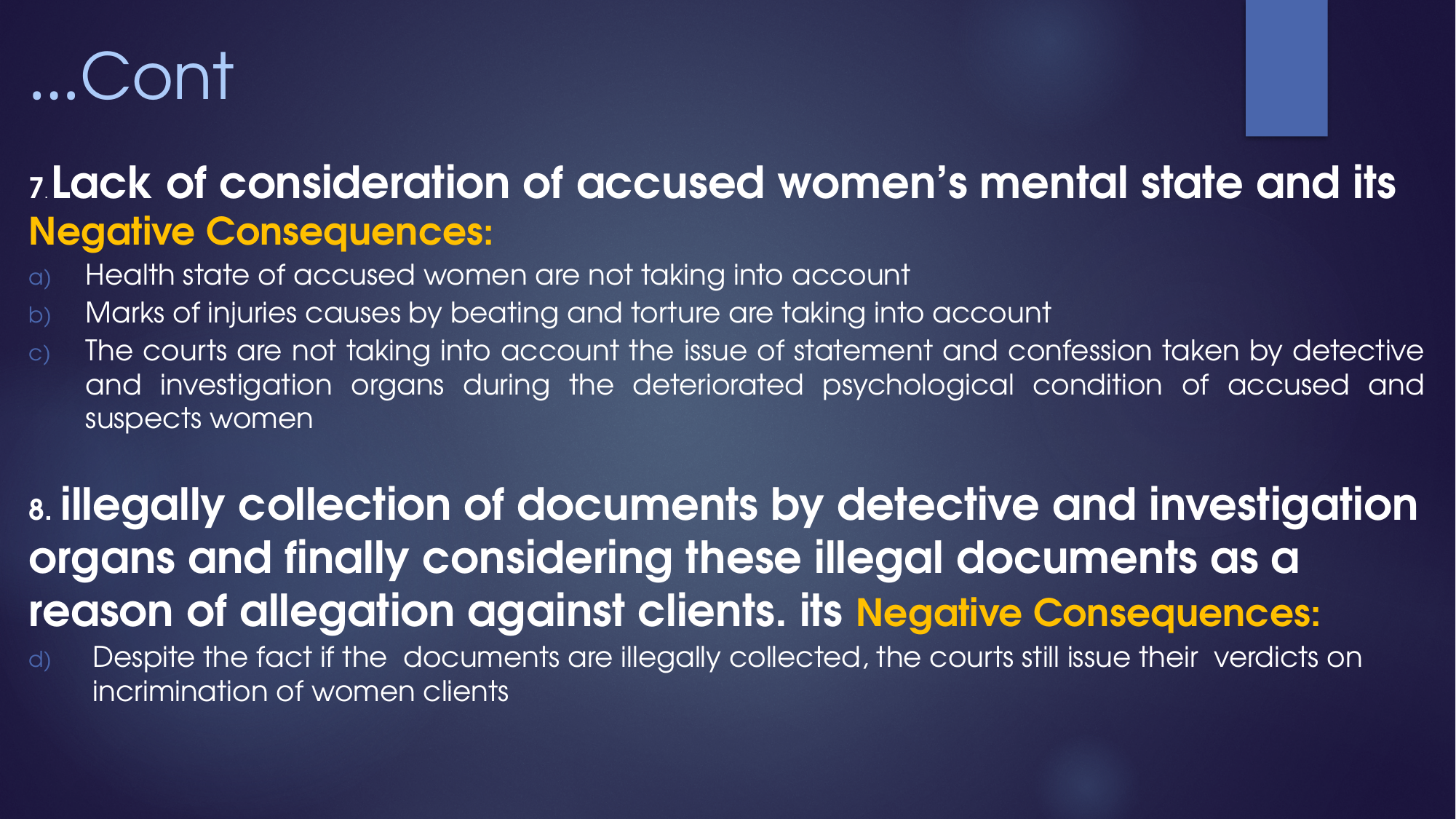

# Cont…
7. Lack of consideration of accused women’s mental state and its Negative Consequences:
Health state of accused women are not taking into account
Marks of injuries causes by beating and torture are taking into account
The courts are not taking into account the issue of statement and confession taken by detective and investigation organs during the deteriorated psychological condition of accused and suspects women

8. illegally collection of documents by detective and investigation organs and finally considering these illegal documents as a reason of allegation against clients. its Negative Consequences:
Despite the fact if the  documents are illegally collected, the courts still issue their  verdicts on incrimination of women clients